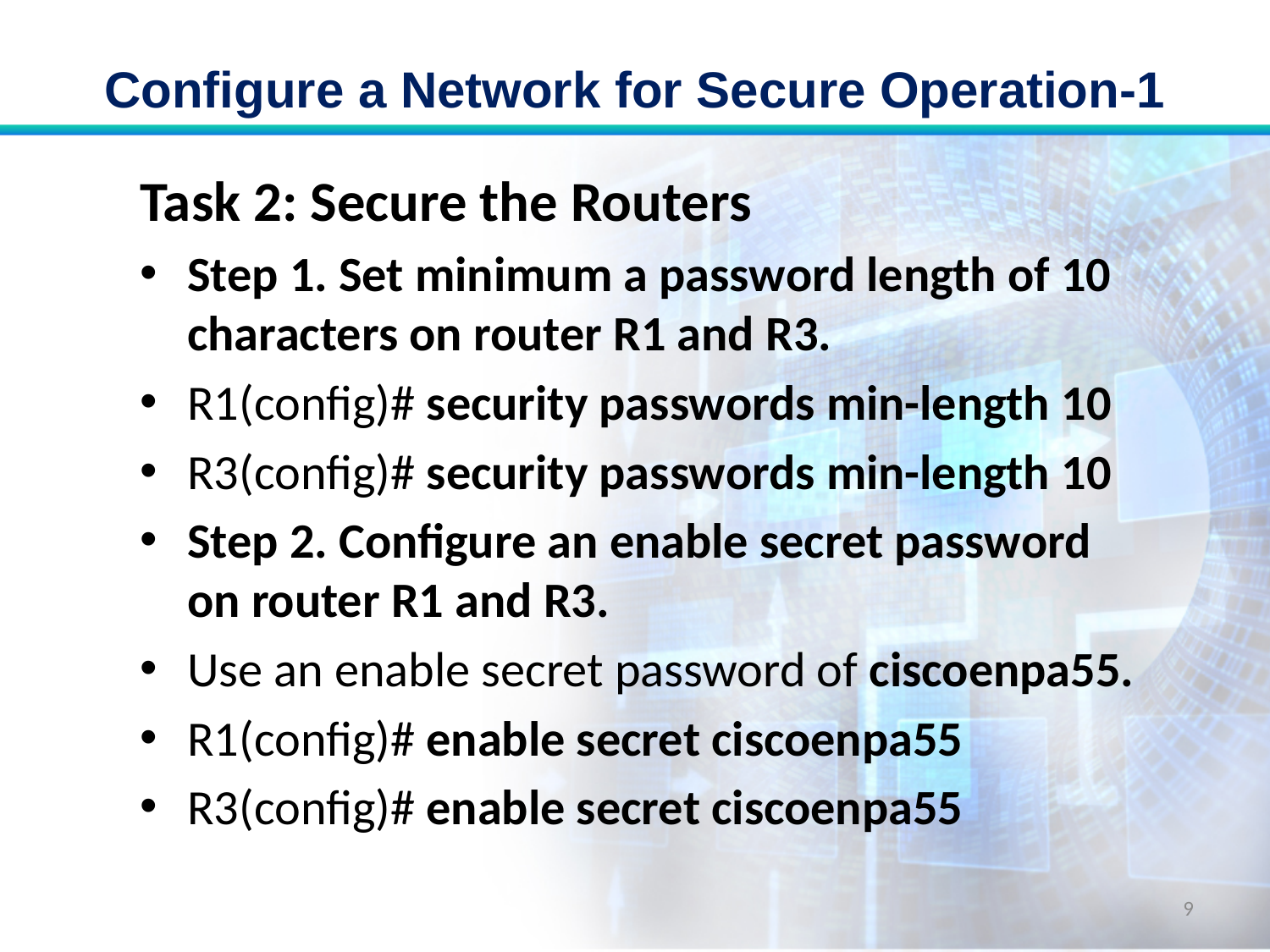

# Configure a Network for Secure Operation-1
Task 2: Secure the Routers
Step 1. Set minimum a password length of 10 characters on router R1 and R3.
R1(config)# security passwords min-length 10
R3(config)# security passwords min-length 10
Step 2. Configure an enable secret password on router R1 and R3.
Use an enable secret password of ciscoenpa55.
R1(config)# enable secret ciscoenpa55
R3(config)# enable secret ciscoenpa55
9